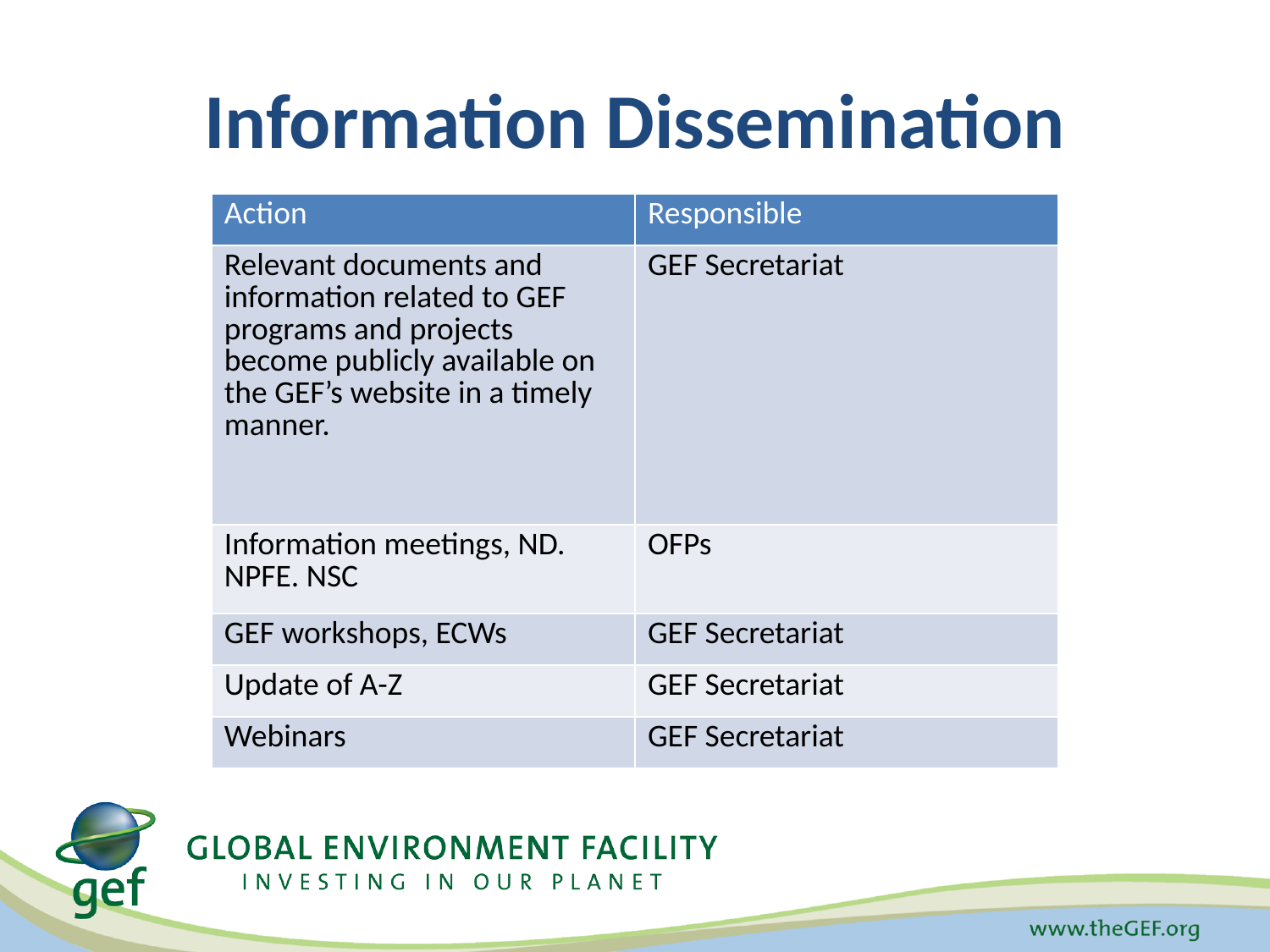

# Information Dissemination
| Action | Responsible |
| --- | --- |
| Relevant documents and information related to GEF programs and projects become publicly available on the GEF’s website in a timely manner. | GEF Secretariat |
| Information meetings, ND. NPFE. NSC | OFPs |
| GEF workshops, ECWs | GEF Secretariat |
| Update of A-Z | GEF Secretariat |
| Webinars | GEF Secretariat |